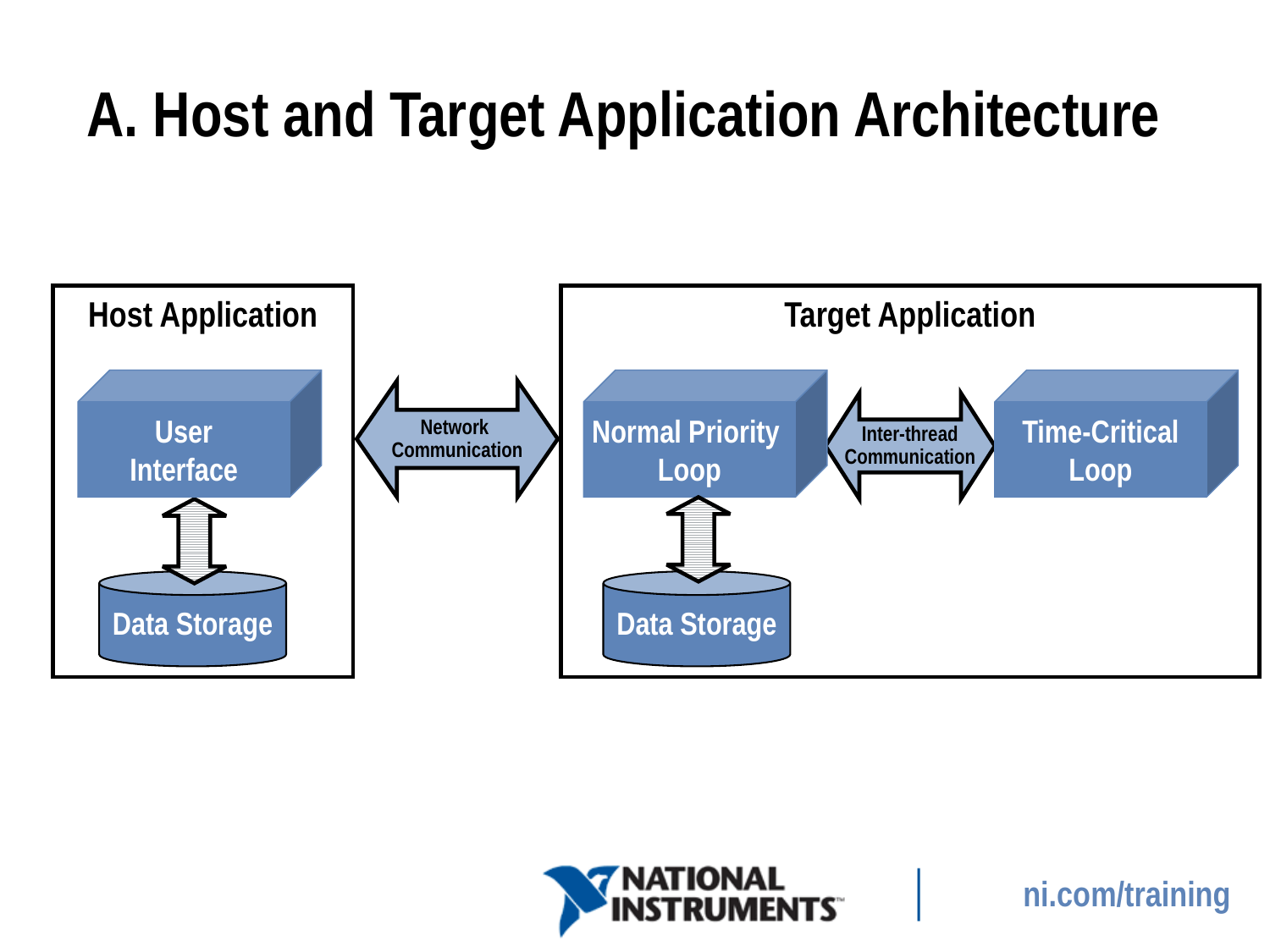

# A. Host and Target Application Architecture

Host Application

Target Application
User
Interface
Normal Priority
Loop
Time-Critical
Loop
Network
Communication
Inter-thread
Communication

Data Storage
Data Storage